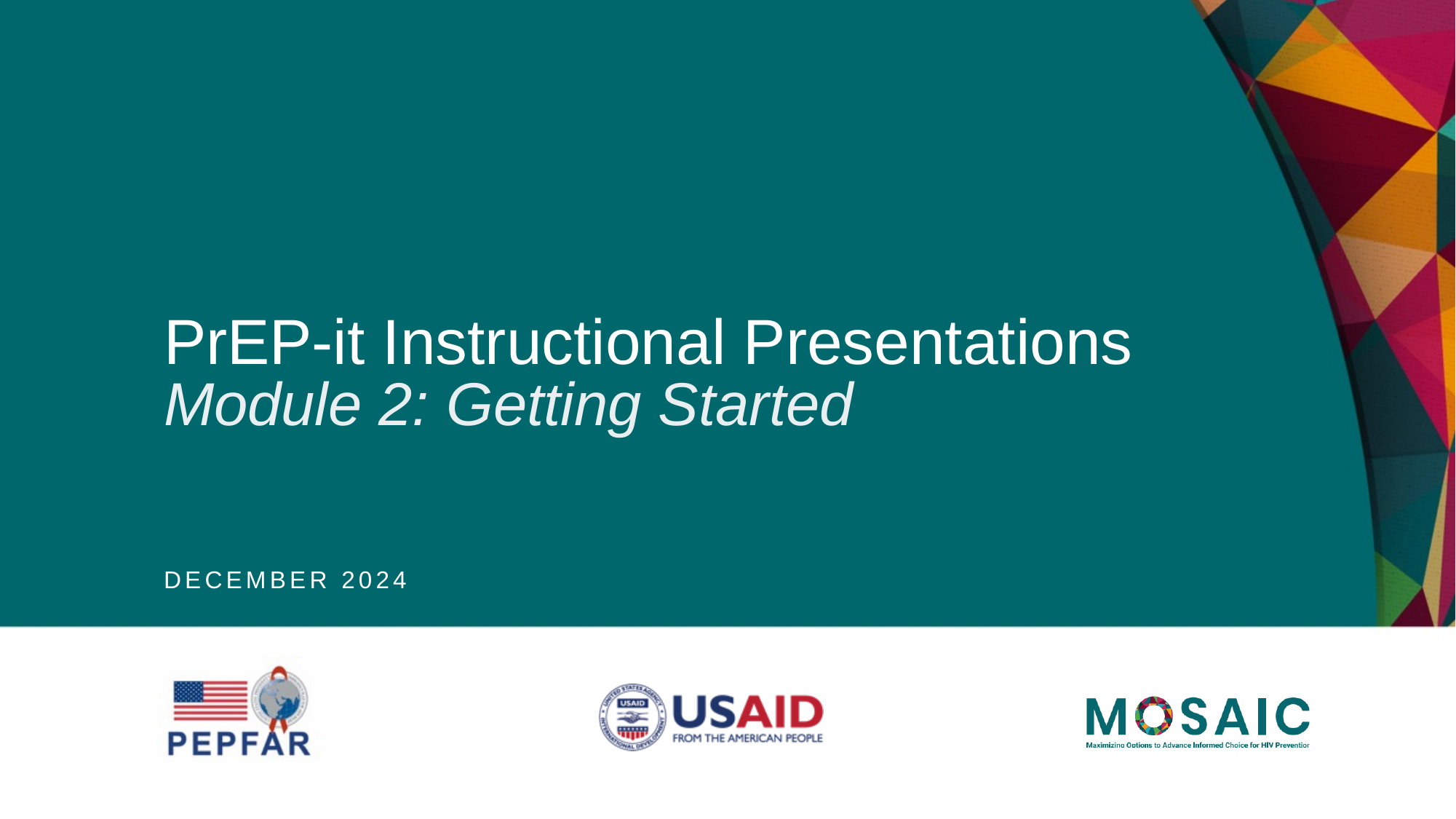

# PrEP-it Instructional Presentations Module 2: Getting Started

DECEMBER 2024